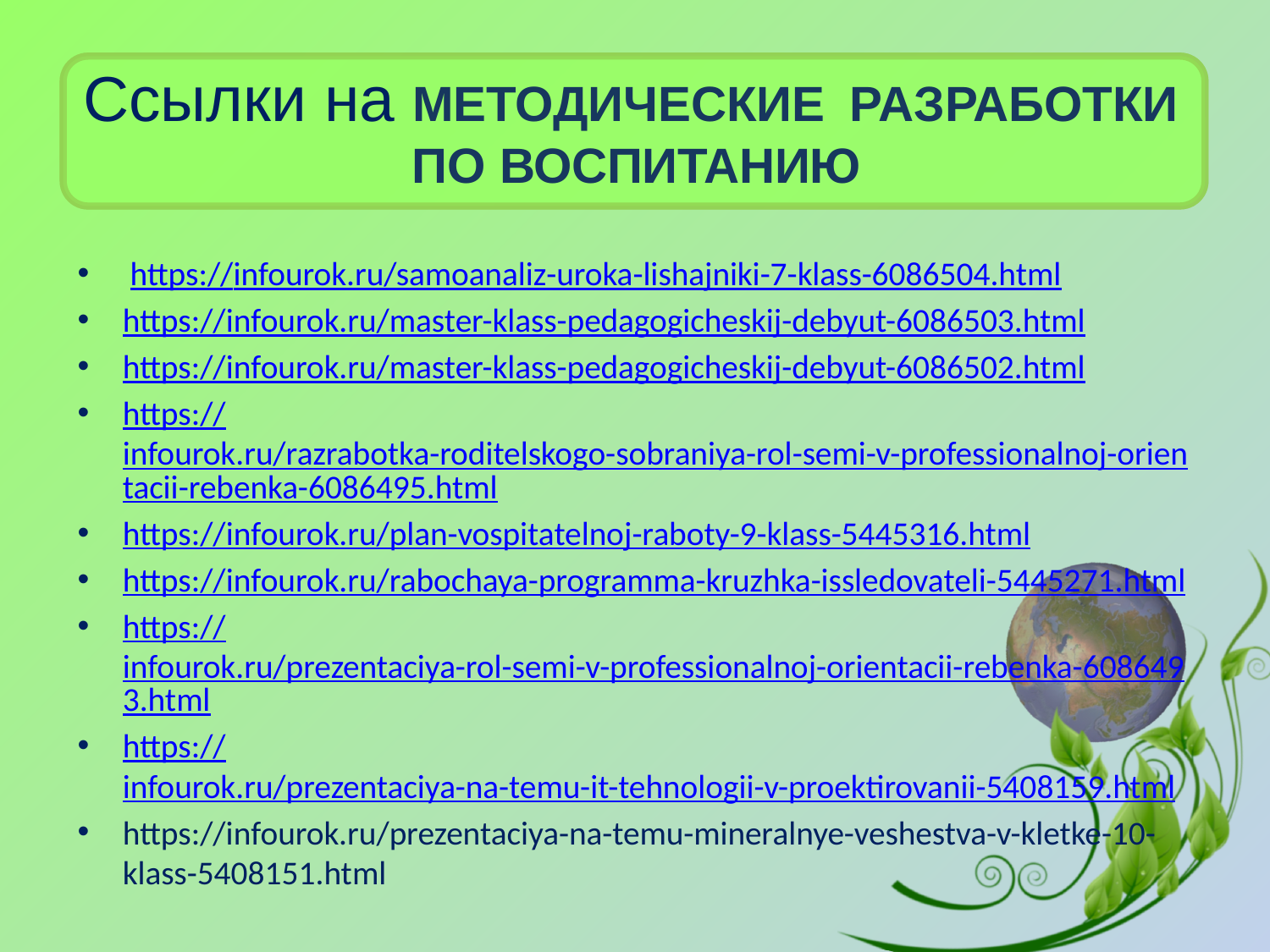

# Ссылки на Методические  разработки  по воспитанию
 https://infourok.ru/samoanaliz-uroka-lishajniki-7-klass-6086504.html
https://infourok.ru/master-klass-pedagogicheskij-debyut-6086503.html
https://infourok.ru/master-klass-pedagogicheskij-debyut-6086502.html
https://infourok.ru/razrabotka-roditelskogo-sobraniya-rol-semi-v-professionalnoj-orientacii-rebenka-6086495.html
https://infourok.ru/plan-vospitatelnoj-raboty-9-klass-5445316.html
https://infourok.ru/rabochaya-programma-kruzhka-issledovateli-5445271.html
https://infourok.ru/prezentaciya-rol-semi-v-professionalnoj-orientacii-rebenka-6086493.html
https://infourok.ru/prezentaciya-na-temu-it-tehnologii-v-proektirovanii-5408159.html
https://infourok.ru/prezentaciya-na-temu-mineralnye-veshestva-v-kletke-10-klass-5408151.html